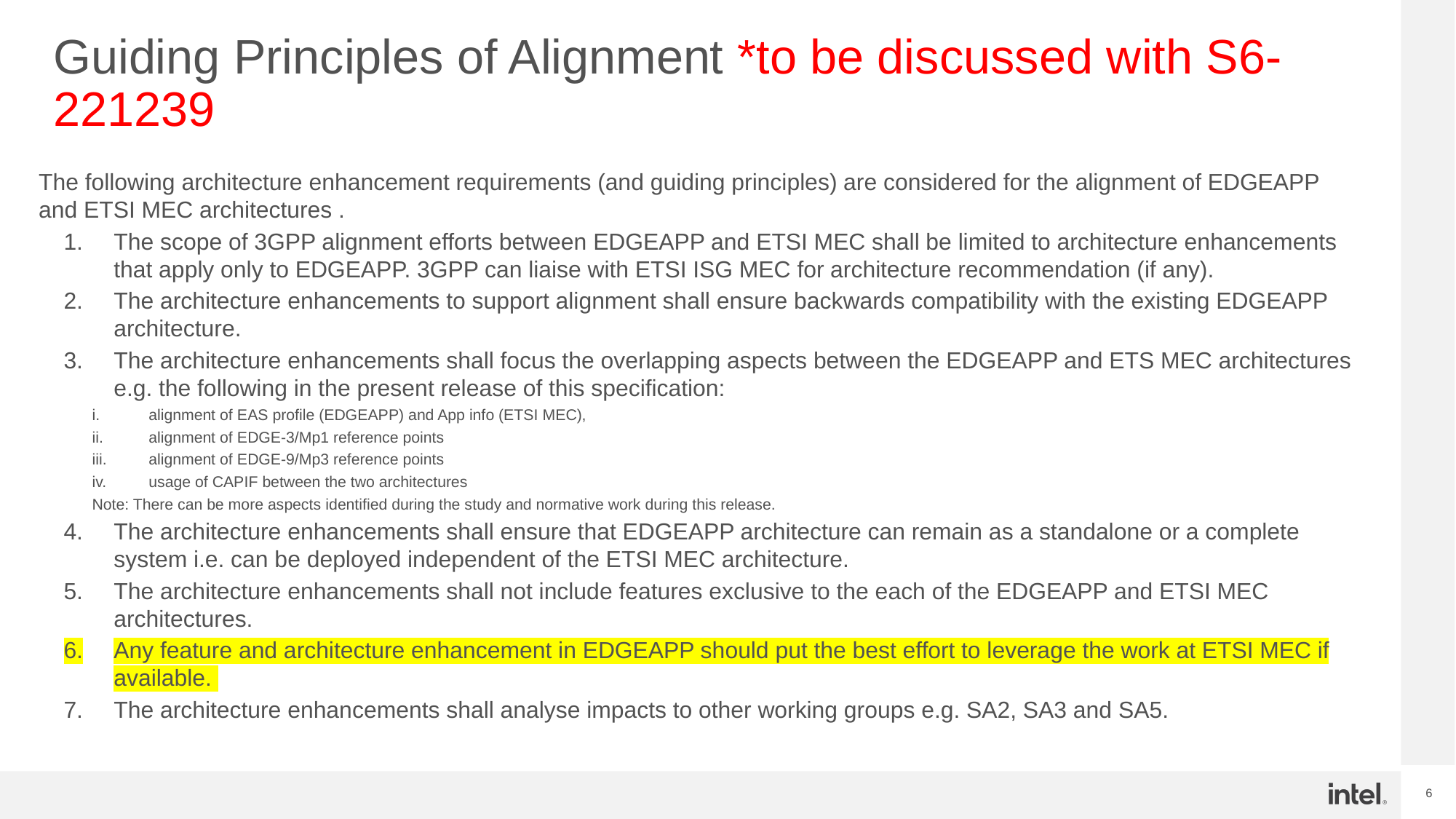

# Guiding Principles of Alignment *to be discussed with S6-221239
The following architecture enhancement requirements (and guiding principles) are considered for the alignment of EDGEAPP and ETSI MEC architectures .
The scope of 3GPP alignment efforts between EDGEAPP and ETSI MEC shall be limited to architecture enhancements that apply only to EDGEAPP. 3GPP can liaise with ETSI ISG MEC for architecture recommendation (if any).
The architecture enhancements to support alignment shall ensure backwards compatibility with the existing EDGEAPP architecture.
The architecture enhancements shall focus the overlapping aspects between the EDGEAPP and ETS MEC architectures e.g. the following in the present release of this specification:
alignment of EAS profile (EDGEAPP) and App info (ETSI MEC),
alignment of EDGE-3/Mp1 reference points
alignment of EDGE-9/Mp3 reference points
usage of CAPIF between the two architectures
Note: There can be more aspects identified during the study and normative work during this release.
The architecture enhancements shall ensure that EDGEAPP architecture can remain as a standalone or a complete system i.e. can be deployed independent of the ETSI MEC architecture.
The architecture enhancements shall not include features exclusive to the each of the EDGEAPP and ETSI MEC architectures.
Any feature and architecture enhancement in EDGEAPP should put the best effort to leverage the work at ETSI MEC if available.
The architecture enhancements shall analyse impacts to other working groups e.g. SA2, SA3 and SA5.